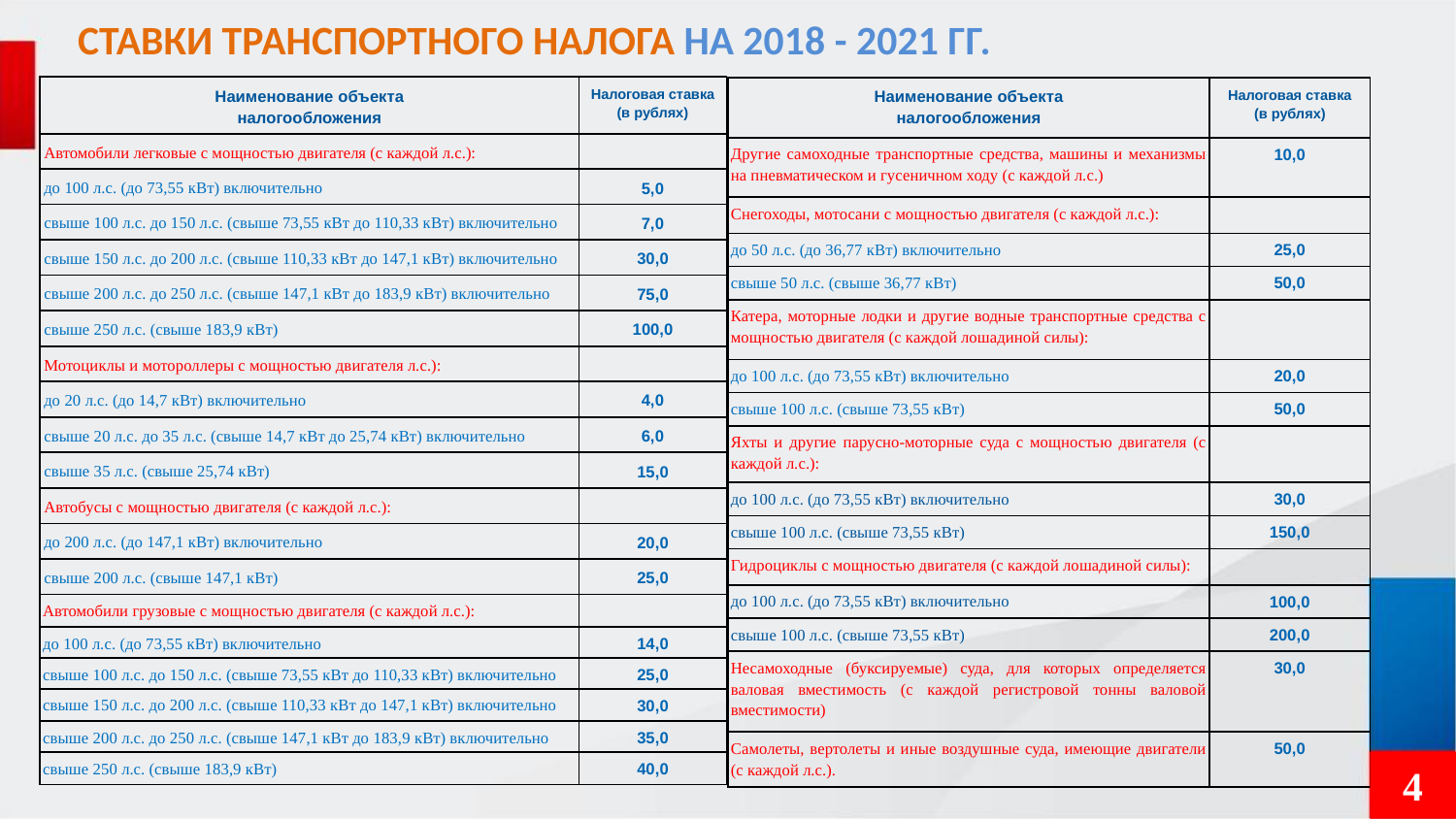

# СТАВКИ ТРАНСПОРТНОГО НАЛОГА НА 2018 - 2021 ГГ.
| Наименование объекта налогообложения | Налоговая ставка (в рублях) |  |
| --- | --- | --- |
| Автомобили легковые с мощностью двигателя (с каждой л.с.): |  |  |
| до 100 л.с. (до 73,55 кВт) включительно | 5,0 |  |
| свыше 100 л.с. до 150 л.с. (свыше 73,55 кВт до 110,33 кВт) включительно | 7,0 |  |
| свыше 150 л.с. до 200 л.с. (свыше 110,33 кВт до 147,1 кВт) включительно | 30,0 |  |
| свыше 200 л.с. до 250 л.с. (свыше 147,1 кВт до 183,9 кВт) включительно | 75,0 |  |
| свыше 250 л.с. (свыше 183,9 кВт) | 100,0 |  |
| Мотоциклы и мотороллеры с мощностью двигателя л.с.): |  |  |
| до 20 л.с. (до 14,7 кВт) включительно | 4,0 |  |
| свыше 20 л.с. до 35 л.с. (свыше 14,7 кВт до 25,74 кВт) включительно | 6,0 |  |
| свыше 35 л.с. (свыше 25,74 кВт) | 15,0 |  |
| Автобусы с мощностью двигателя (с каждой л.с.): |  |  |
| до 200 л.с. (до 147,1 кВт) включительно | 20,0 |  |
| свыше 200 л.с. (свыше 147,1 кВт) | 25,0 |  |
| Автомобили грузовые с мощностью двигателя (с каждой л.с.): |  |  |
| до 100 л.с. (до 73,55 кВт) включительно | 14,0 |  |
| свыше 100 л.с. до 150 л.с. (свыше 73,55 кВт до 110,33 кВт) включительно | 25,0 |  |
| свыше 150 л.с. до 200 л.с. (свыше 110,33 кВт до 147,1 кВт) включительно | 30,0 |  |
| свыше 200 л.с. до 250 л.с. (свыше 147,1 кВт до 183,9 кВт) включительно | 35,0 |  |
| свыше 250 л.с. (свыше 183,9 кВт) | 40,0 |  |
| Наименование объекта налогообложения | Налоговая ставка (в рублях) |  |
| --- | --- | --- |
| Другие самоходные транспортные средства, машины и механизмы на пневматическом и гусеничном ходу (с каждой л.с.) | 10,0 |  |
| Снегоходы, мотосани с мощностью двигателя (с каждой л.с.): |  |  |
| до 50 л.с. (до 36,77 кВт) включительно | 25,0 |  |
| свыше 50 л.с. (свыше 36,77 кВт) | 50,0 |  |
| Катера, моторные лодки и другие водные транспортные средства с мощностью двигателя (с каждой лошадиной силы): |  |  |
| до 100 л.с. (до 73,55 кВт) включительно | 20,0 |  |
| свыше 100 л.с. (свыше 73,55 кВт) | 50,0 |  |
| Яхты и другие парусно-моторные суда с мощностью двигателя (с каждой л.с.): |  |  |
| до 100 л.с. (до 73,55 кВт) включительно | 30,0 |  |
| свыше 100 л.с. (свыше 73,55 кВт) | 150,0 |  |
| Гидроциклы с мощностью двигателя (с каждой лошадиной силы): |  |  |
| до 100 л.с. (до 73,55 кВт) включительно | 100,0 |  |
| свыше 100 л.с. (свыше 73,55 кВт) | 200,0 |  |
| Несамоходные (буксируемые) суда, для которых определяется валовая вместимость (с каждой регистровой тонны валовой вместимости) | 30,0 |  |
| Самолеты, вертолеты и иные воздушные суда, имеющие двигатели (с каждой л.с.). | 50,0 |  |

4